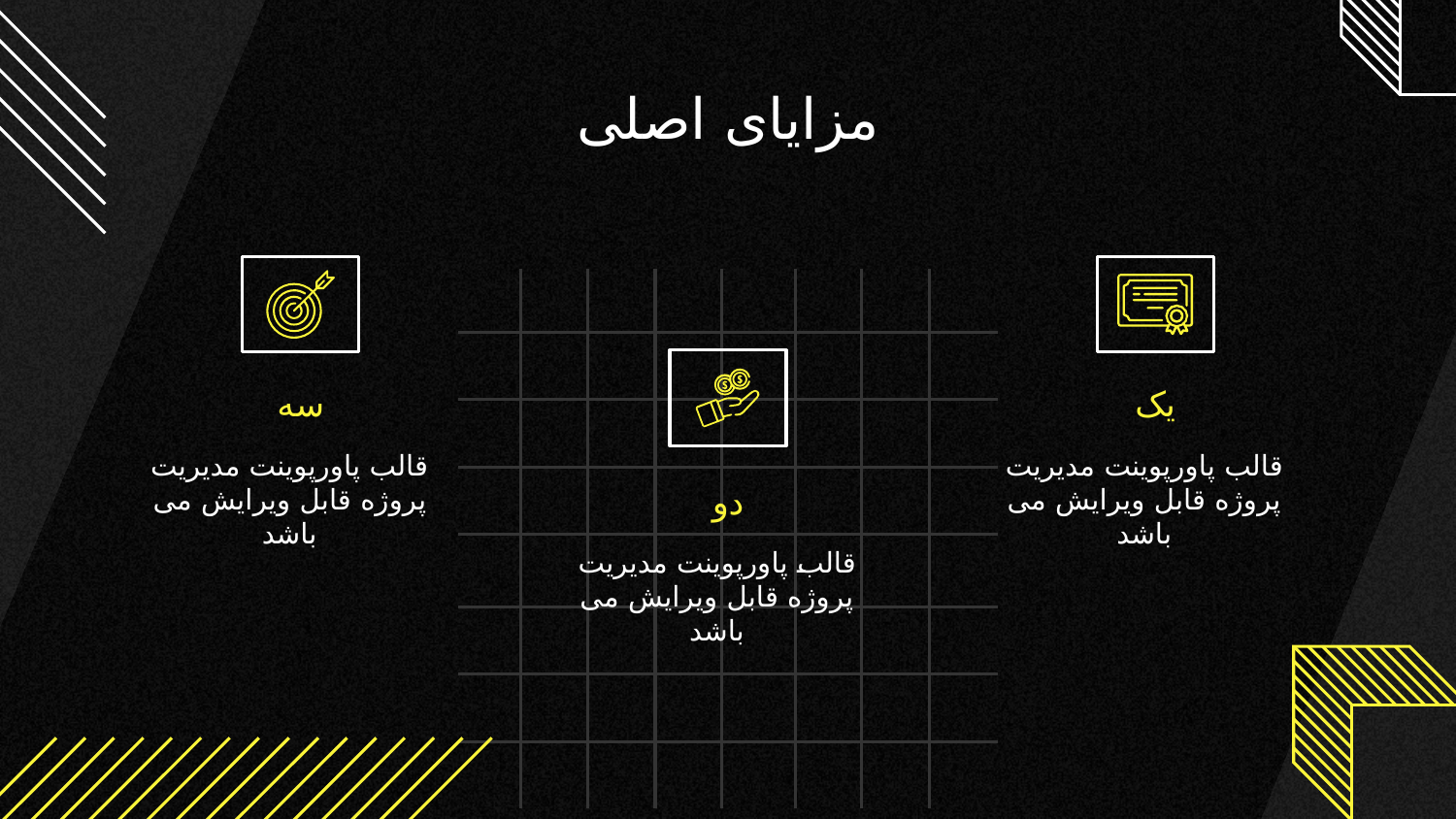

مزایای اصلی

# سه
یک
قالب پاورپوینت مدیریت پروژه قابل ویرایش می باشد
قالب پاورپوینت مدیریت پروژه قابل ویرایش می باشد
دو
قالب پاورپوینت مدیریت پروژه قابل ویرایش می باشد